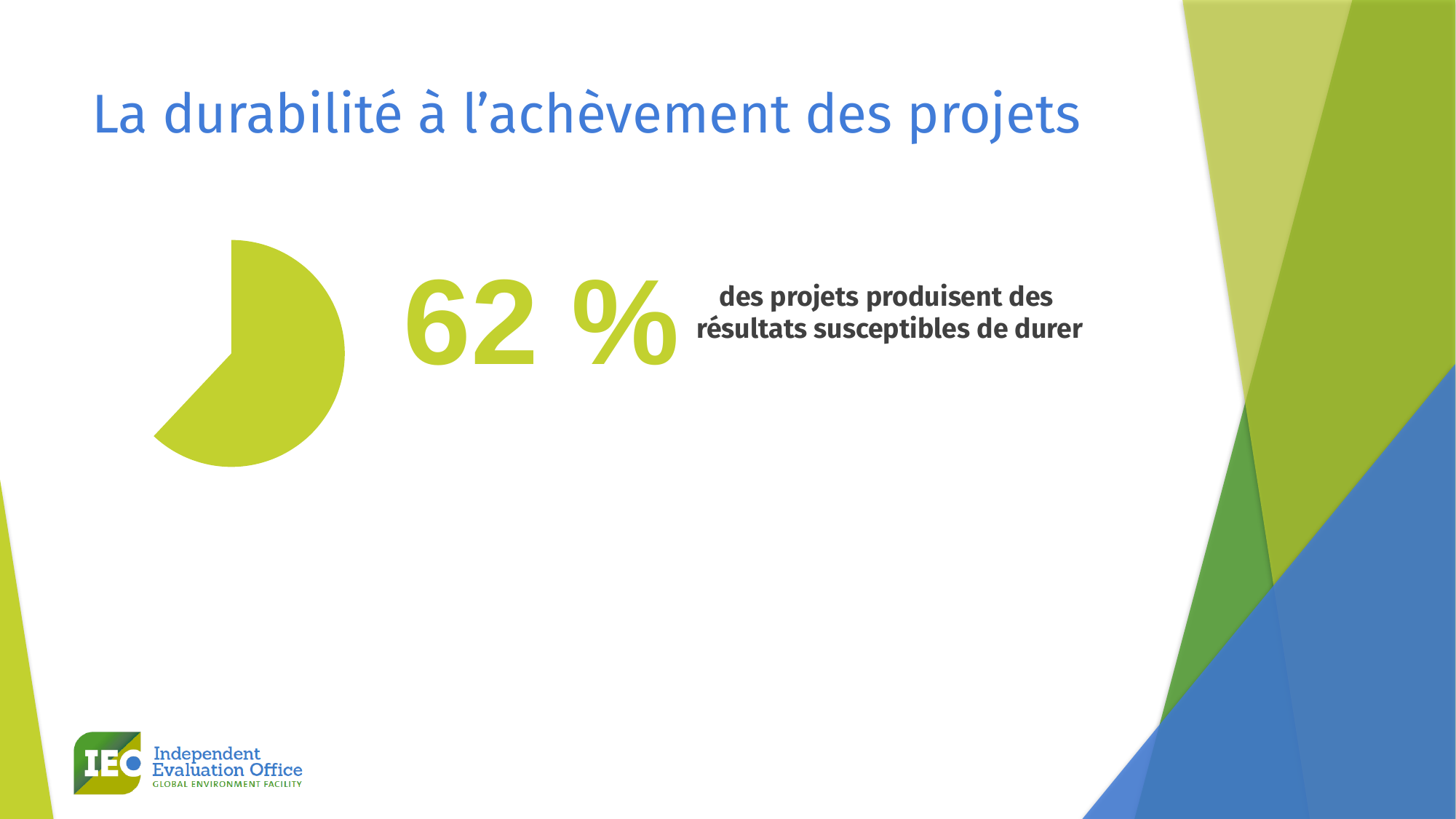

# La durabilité à l’achèvement des projets

### Chart

| Category | Sales |
|---|---|
| A | 62.0 |
| B | 38.0 |
62 %
des projets produisent des
résultats susceptibles de durer